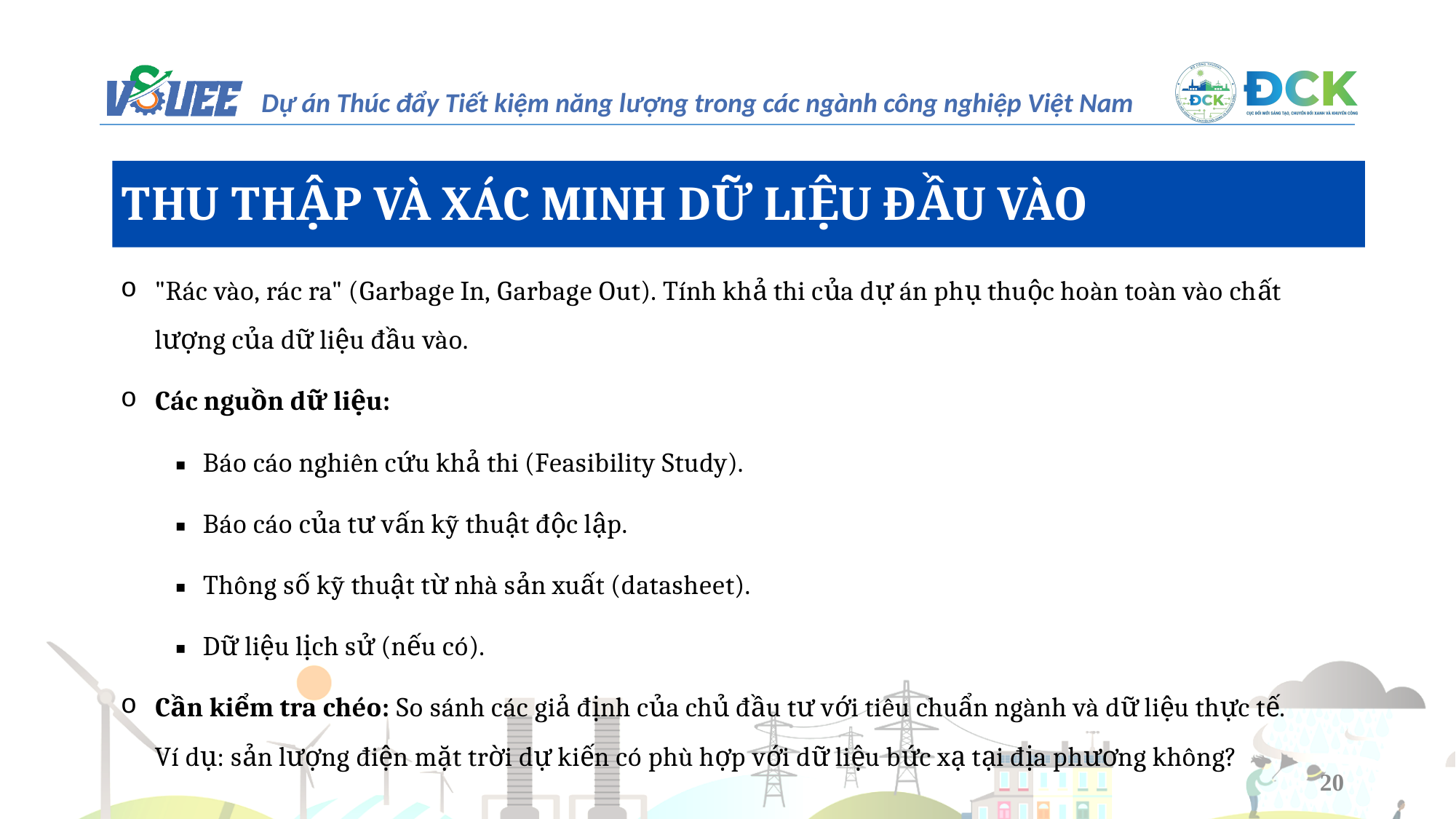

THU THẬP VÀ XÁC MINH DỮ LIỆU ĐẦU VÀO

"Rác vào, rác ra" (Garbage In, Garbage Out). Tính khả thi của dự án phụ thuộc hoàn toàn vào chất lượng của dữ liệu đầu vào.
Các nguồn dữ liệu:
Báo cáo nghiên cứu khả thi (Feasibility Study).
Báo cáo của tư vấn kỹ thuật độc lập.
Thông số kỹ thuật từ nhà sản xuất (datasheet).
Dữ liệu lịch sử (nếu có).
Cần kiểm tra chéo: So sánh các giả định của chủ đầu tư với tiêu chuẩn ngành và dữ liệu thực tế. Ví dụ: sản lượng điện mặt trời dự kiến có phù hợp với dữ liệu bức xạ tại địa phương không?
20